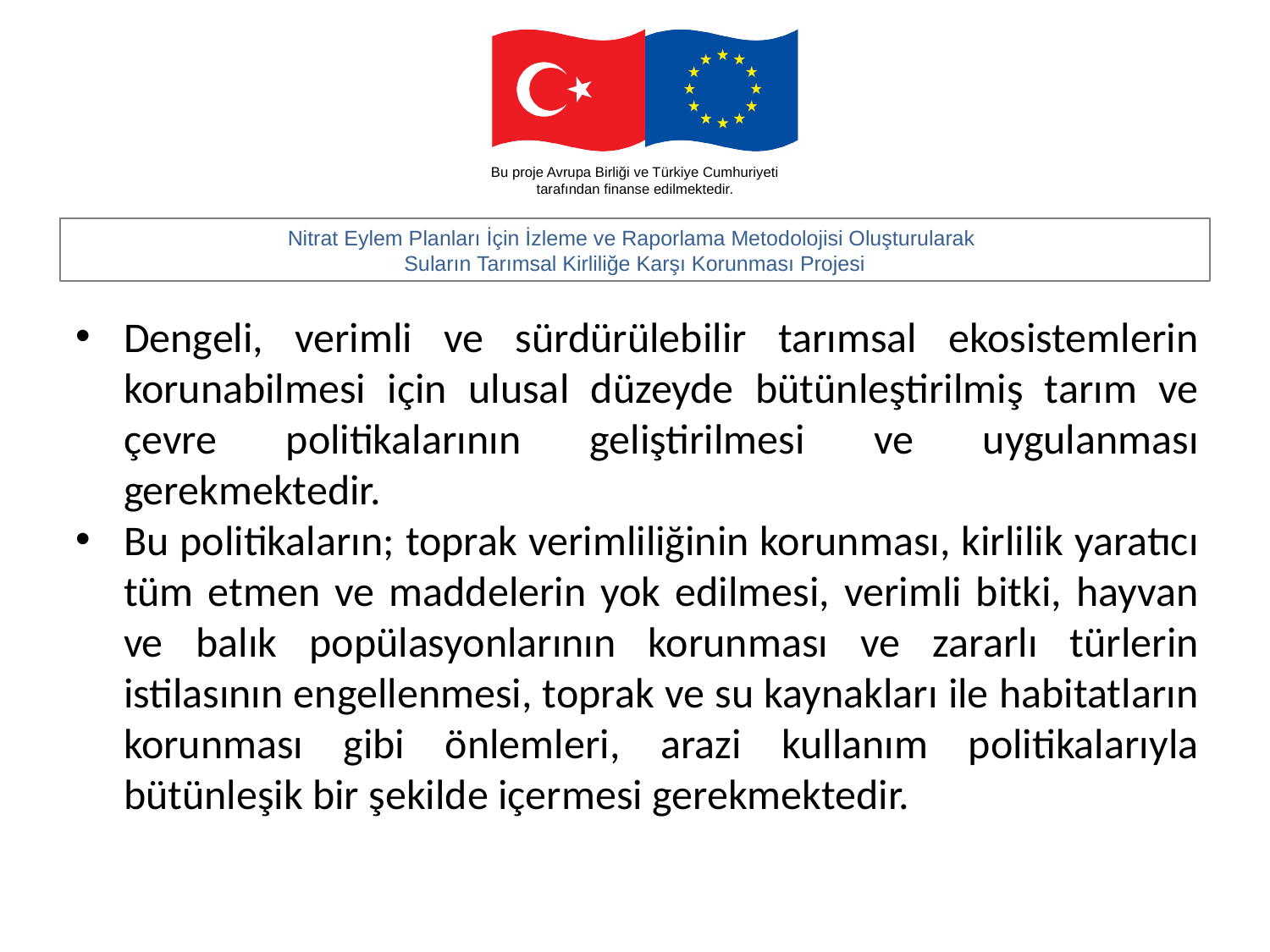

Dengeli, verimli ve sürdürülebilir tarımsal ekosistemlerin korunabilmesi için ulusal düzeyde bütünleştirilmiş tarım ve çevre politikalarının geliştirilmesi ve uygulanması gerekmektedir.
Bu politikaların; toprak verimliliğinin korunması, kirlilik yaratıcı tüm etmen ve maddelerin yok edilmesi, verimli bitki, hayvan ve balık popülasyonlarının korunması ve zararlı türlerin istilasının engellenmesi, toprak ve su kaynakları ile habitatların korunması gibi önlemleri, arazi kullanım politikalarıyla bütünleşik bir şekilde içermesi gerekmektedir.